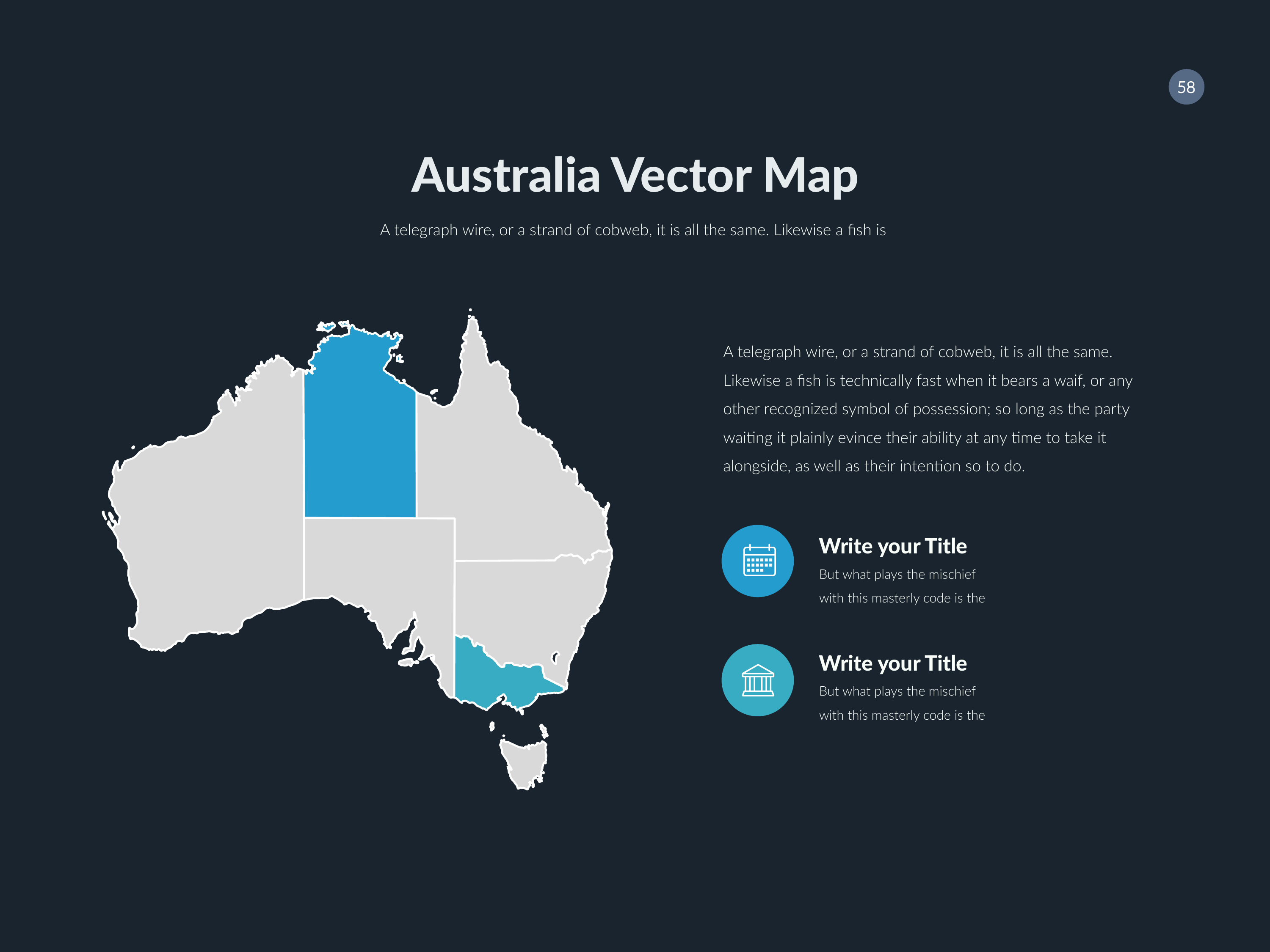

Australia Vector Map
A telegraph wire, or a strand of cobweb, it is all the same. Likewise a fish is

A telegraph wire, or a strand of cobweb, it is all the same. Likewise a fish is technically fast when it bears a waif, or any other recognized symbol of possession; so long as the party waiting it plainly evince their ability at any time to take it alongside, as well as their intention so to do.
Write your Title
But what plays the mischief with this masterly code is the

Write your Title
But what plays the mischief with this masterly code is the